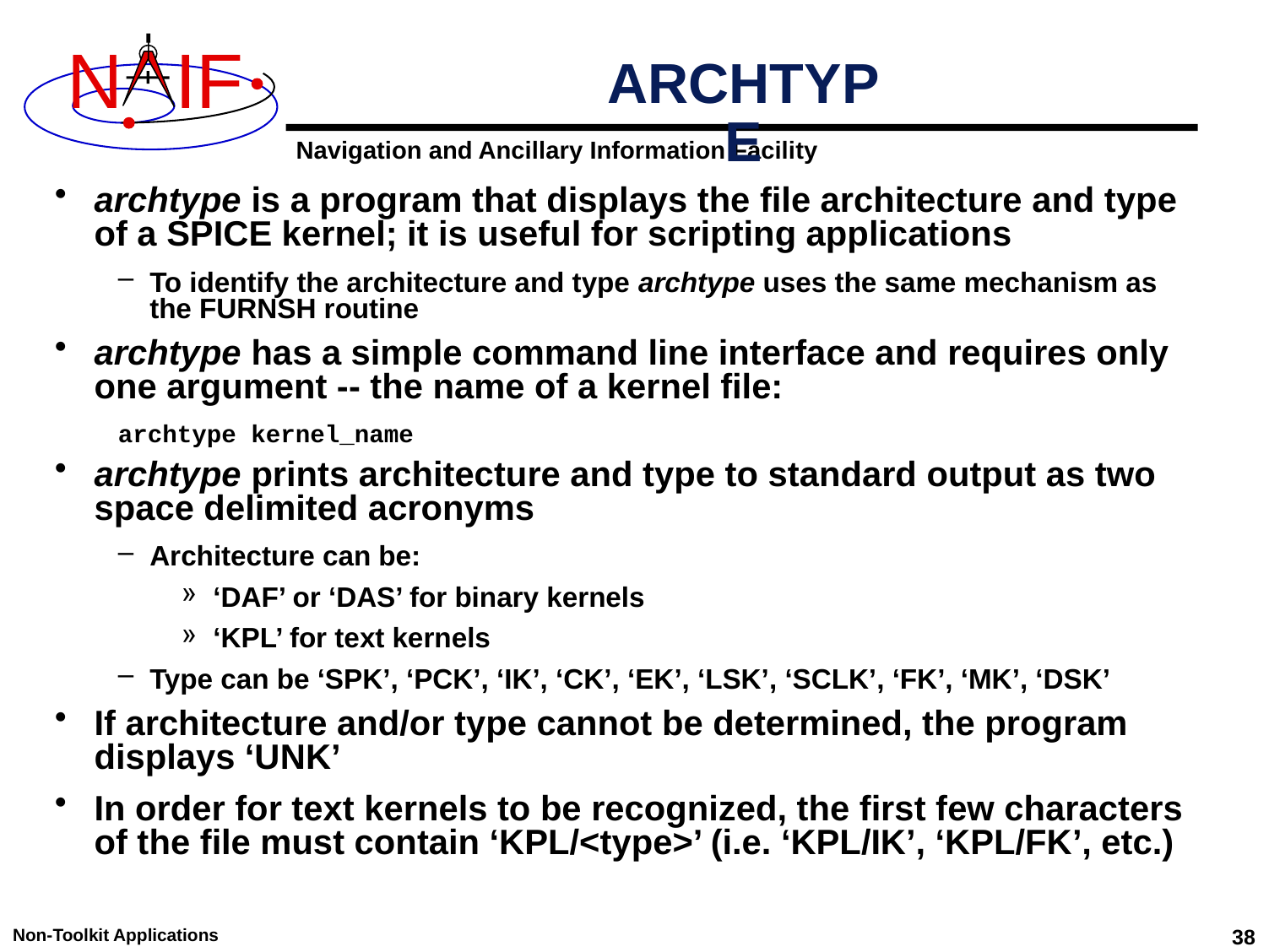

# ARCHTYPE
archtype is a program that displays the file architecture and type of a SPICE kernel; it is useful for scripting applications
To identify the architecture and type archtype uses the same mechanism as the FURNSH routine
archtype has a simple command line interface and requires only one argument -- the name of a kernel file:
archtype kernel_name
archtype prints architecture and type to standard output as two space delimited acronyms
Architecture can be:
‘DAF’ or ‘DAS’ for binary kernels
‘KPL’ for text kernels
Type can be ‘SPK’, ‘PCK’, ‘IK’, ‘CK’, ‘EK’, ‘LSK’, ‘SCLK’, ‘FK’, ‘MK’, ‘DSK’
If architecture and/or type cannot be determined, the program displays ‘UNK’
In order for text kernels to be recognized, the first few characters of the file must contain ‘KPL/<type>’ (i.e. ‘KPL/IK’, ‘KPL/FK’, etc.)
Non-Toolkit Applications
38